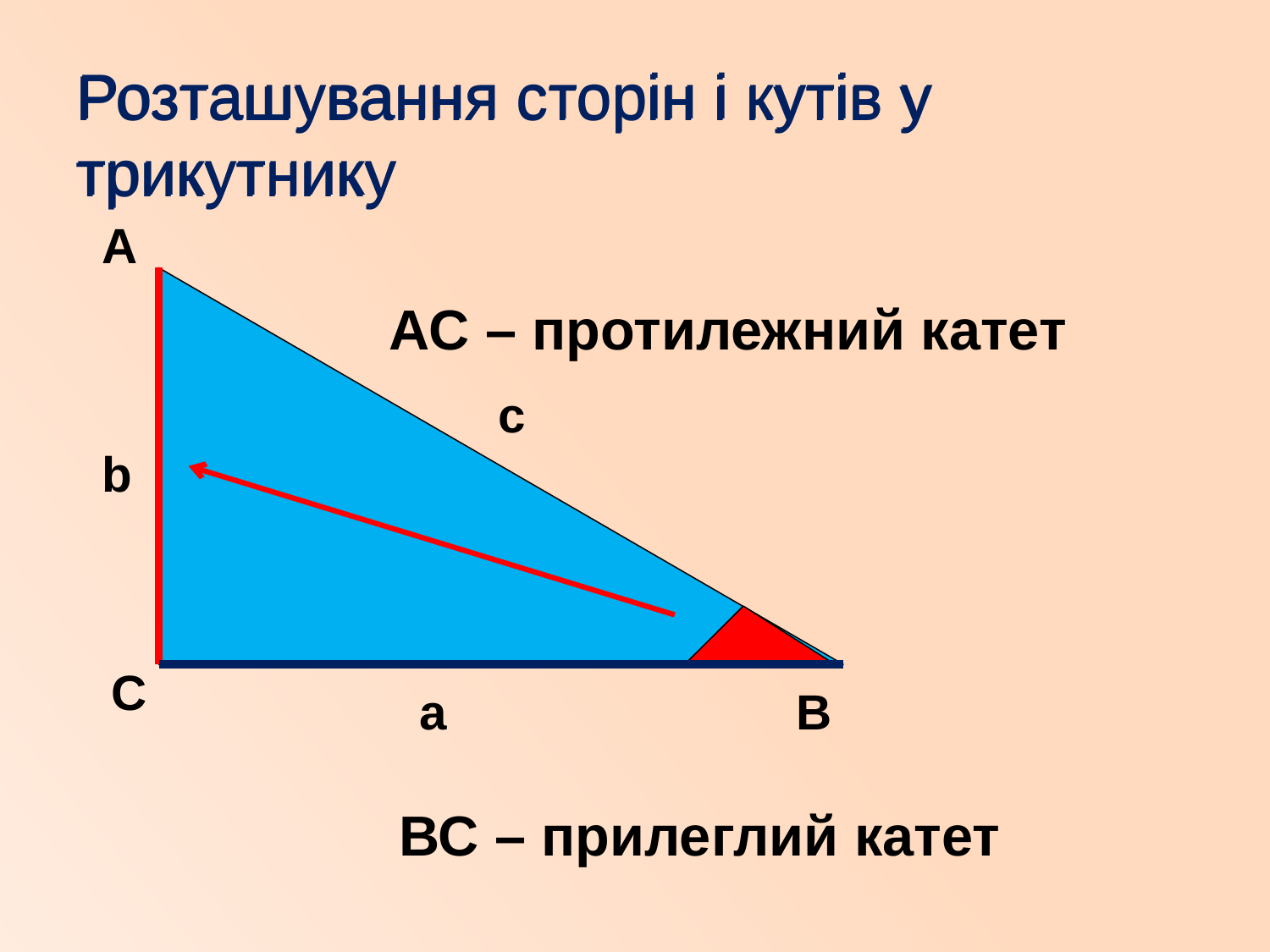

Розташування сторін і кутів у трикутнику
# Розташування сторін і кутів у трикутнику
А

АС – протилежний катет
c
b

С
a
В
ВС – прилеглий катет